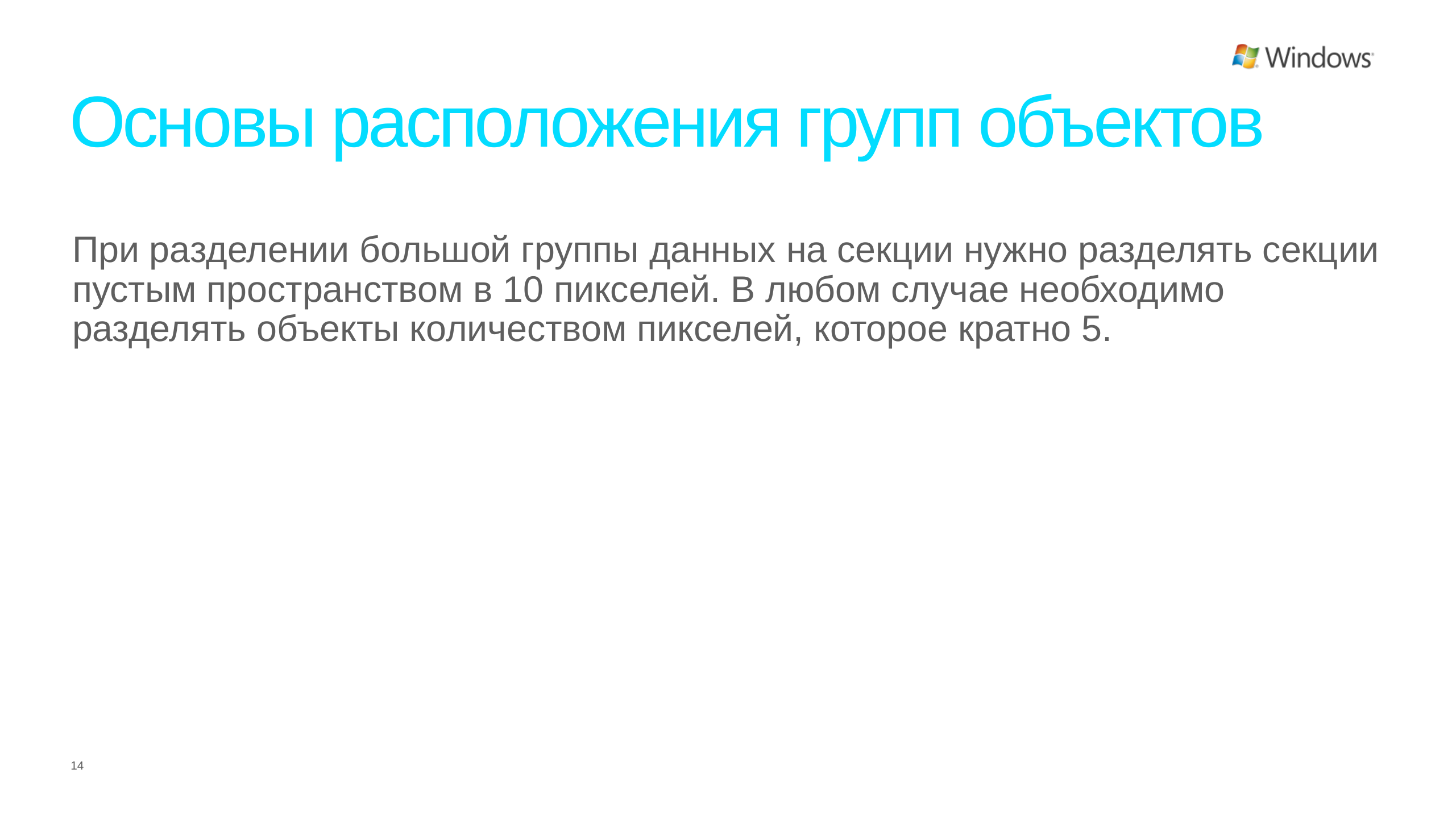

# Основы расположения групп объектов

При разделении большой группы данных на секции нужно разделять секции пустым пространством в 10 пикселей. В любом случае необходимо разделять объекты количеством пикселей, которое кратно 5.